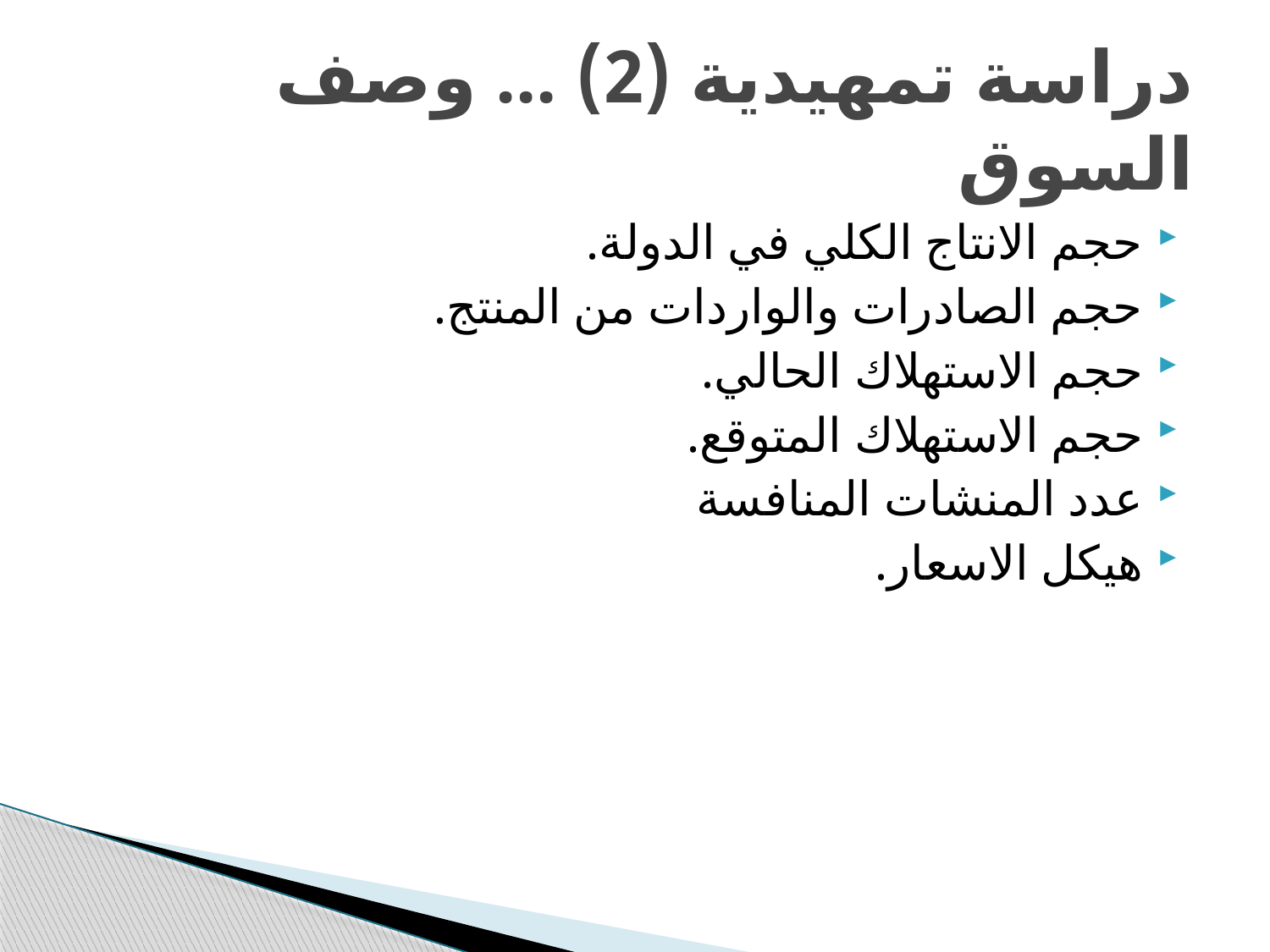

# دراسة تمهيدية (2) ... وصف السوق
حجم الانتاج الكلي في الدولة.
حجم الصادرات والواردات من المنتج.
حجم الاستهلاك الحالي.
حجم الاستهلاك المتوقع.
عدد المنشات المنافسة
هيكل الاسعار.